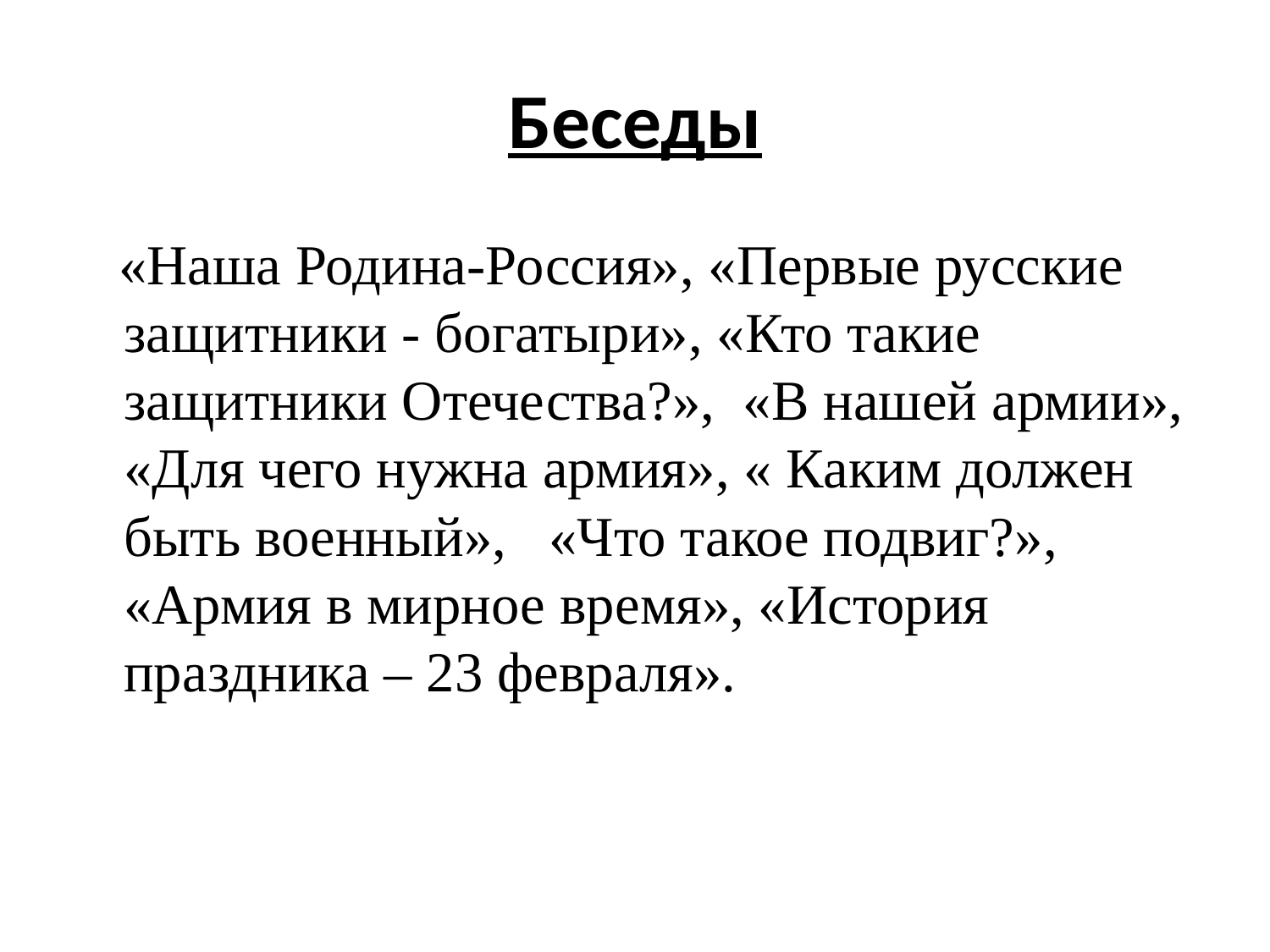

# Беседы
   «Наша Родина-Россия», «Первые русские защитники - богатыри», «Кто такие защитники Отечества?»,  «В нашей армии», «Для чего нужна армия», « Каким должен быть военный»,   «Что такое подвиг?», «Армия в мирное время», «История праздника – 23 февраля».